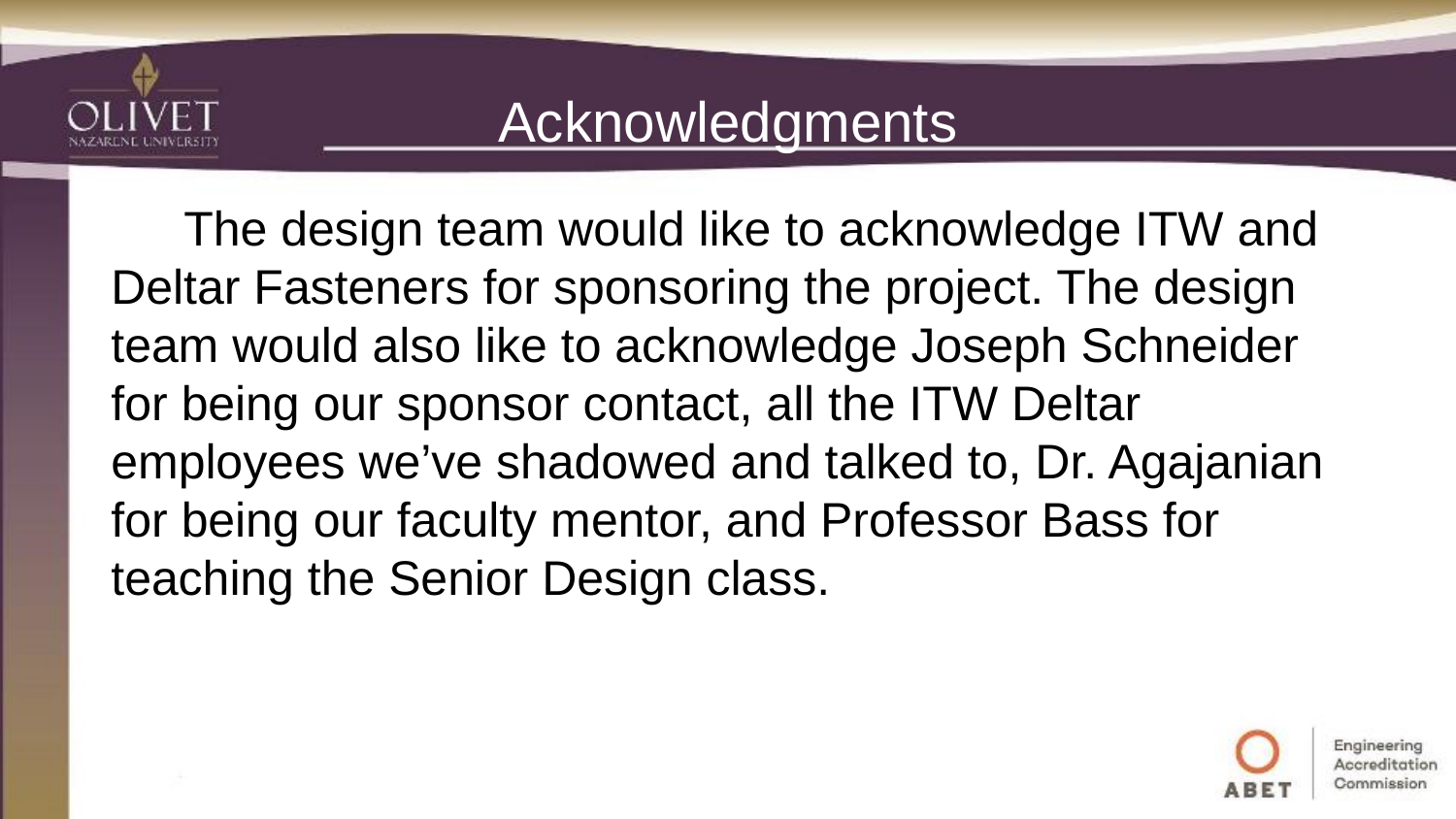

# Acknowledgments
The design team would like to acknowledge ITW and Deltar Fasteners for sponsoring the project. The design team would also like to acknowledge Joseph Schneider for being our sponsor contact, all the ITW Deltar employees we’ve shadowed and talked to, Dr. Agajanian for being our faculty mentor, and Professor Bass for teaching the Senior Design class.